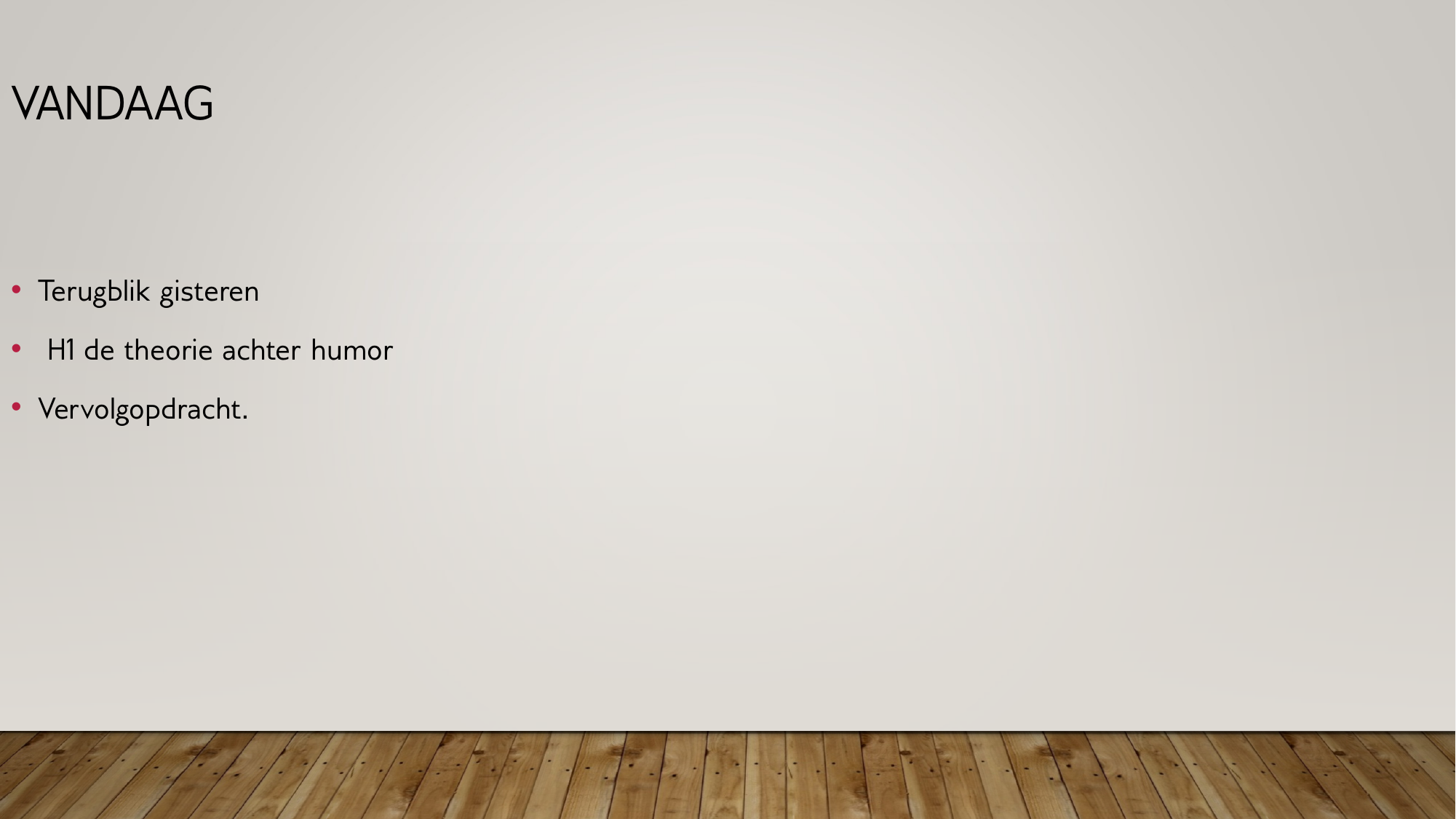

vandaag
Terugblik gisteren
 H1 de theorie achter humor
Vervolgopdracht.